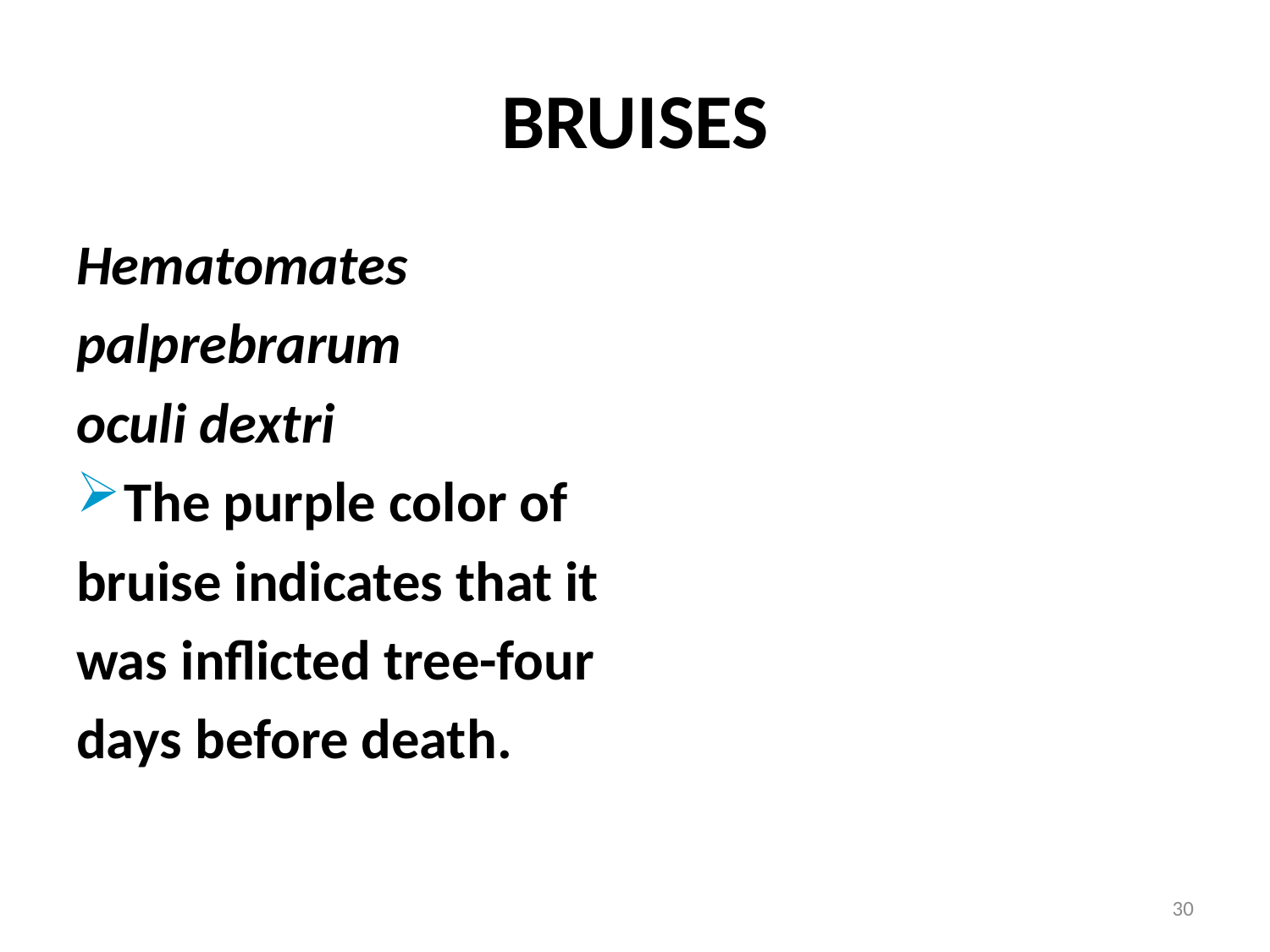

# BRUISES
Hematomates
palprebrarum
oculi dextri
The purple color of
bruise indicates that it
was inflicted tree-four
days before death.

30